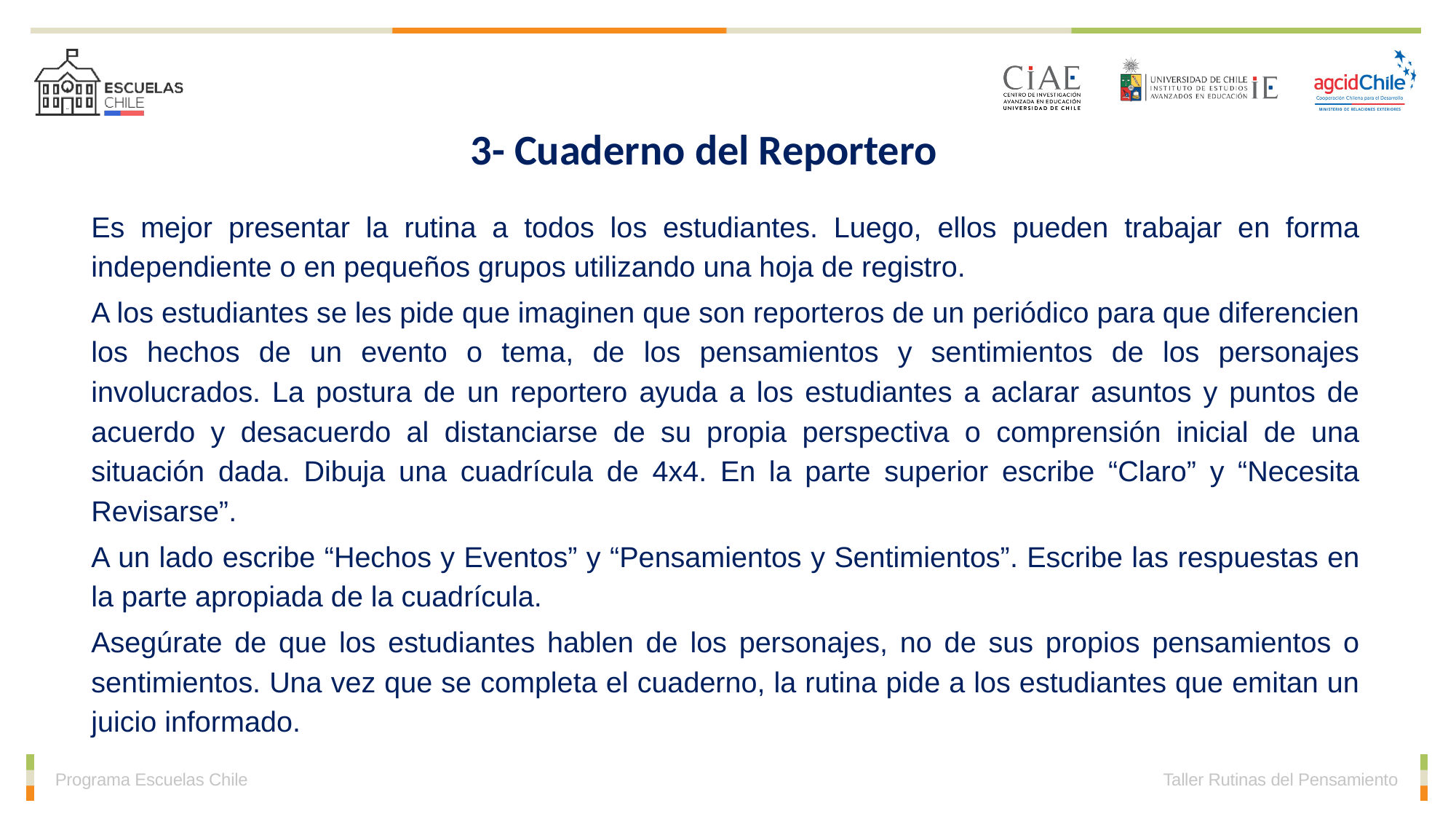

3- Cuaderno del Reportero
Es mejor presentar la rutina a todos los estudiantes. Luego, ellos pueden trabajar en forma independiente o en pequeños grupos utilizando una hoja de registro.
A los estudiantes se les pide que imaginen que son reporteros de un periódico para que diferencien los hechos de un evento o tema, de los pensamientos y sentimientos de los personajes involucrados. La postura de un reportero ayuda a los estudiantes a aclarar asuntos y puntos de acuerdo y desacuerdo al distanciarse de su propia perspectiva o comprensión inicial de una situación dada. Dibuja una cuadrícula de 4x4. En la parte superior escribe “Claro” y “Necesita Revisarse”.
A un lado escribe “Hechos y Eventos” y “Pensamientos y Sentimientos”. Escribe las respuestas en la parte apropiada de la cuadrícula.
Asegúrate de que los estudiantes hablen de los personajes, no de sus propios pensamientos o sentimientos. Una vez que se completa el cuaderno, la rutina pide a los estudiantes que emitan un juicio informado.